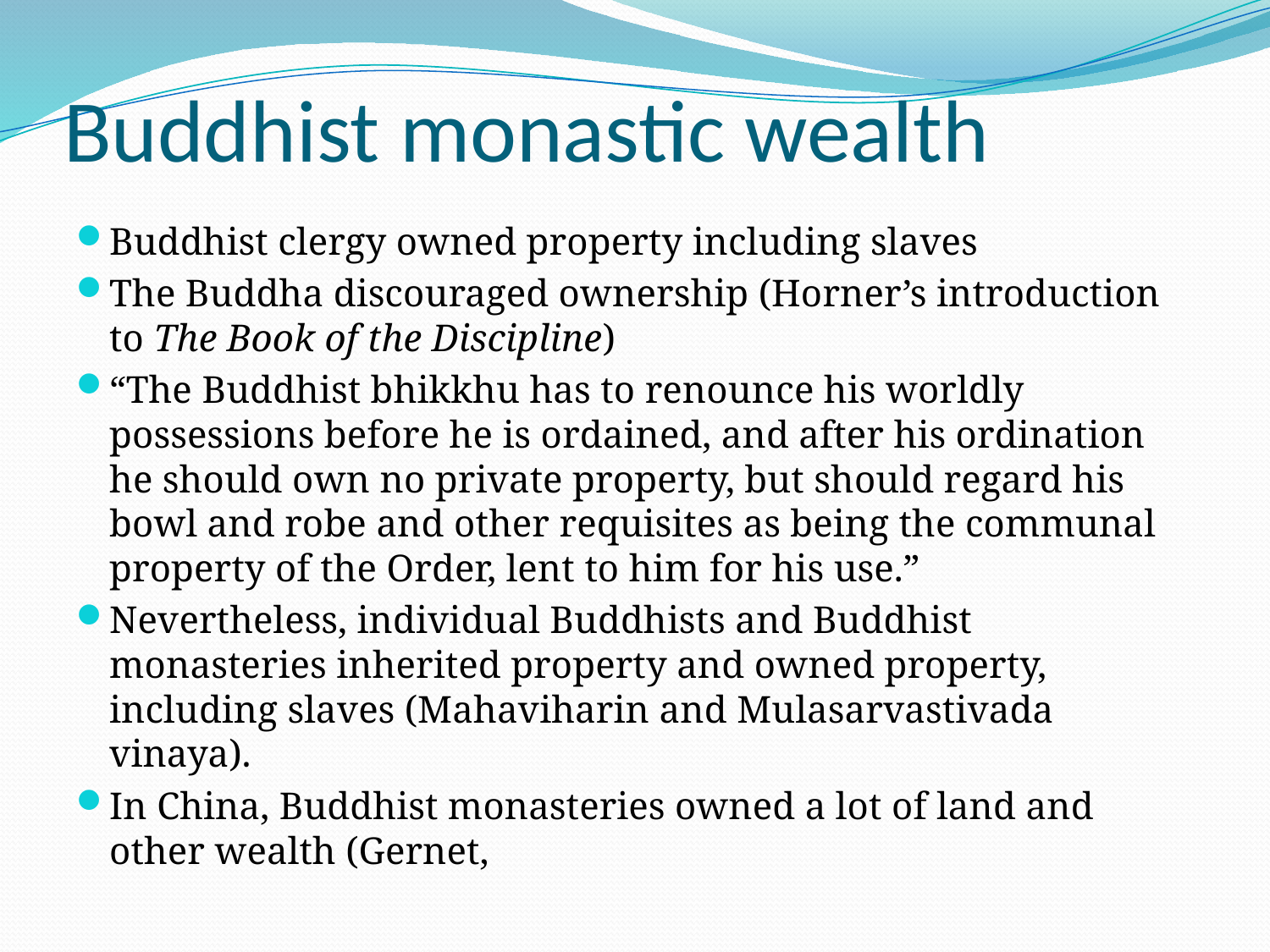

# Buddhist monastic wealth
Buddhist clergy owned property including slaves
The Buddha discouraged ownership (Horner’s introduction to The Book of the Discipline)
“The Buddhist bhikkhu has to renounce his worldly possessions before he is ordained, and after his ordination he should own no private property, but should regard his bowl and robe and other requisites as being the communal property of the Order, lent to him for his use.”
Nevertheless, individual Buddhists and Buddhist monasteries inherited property and owned property, including slaves (Mahaviharin and Mulasarvastivada vinaya).
In China, Buddhist monasteries owned a lot of land and other wealth (Gernet,